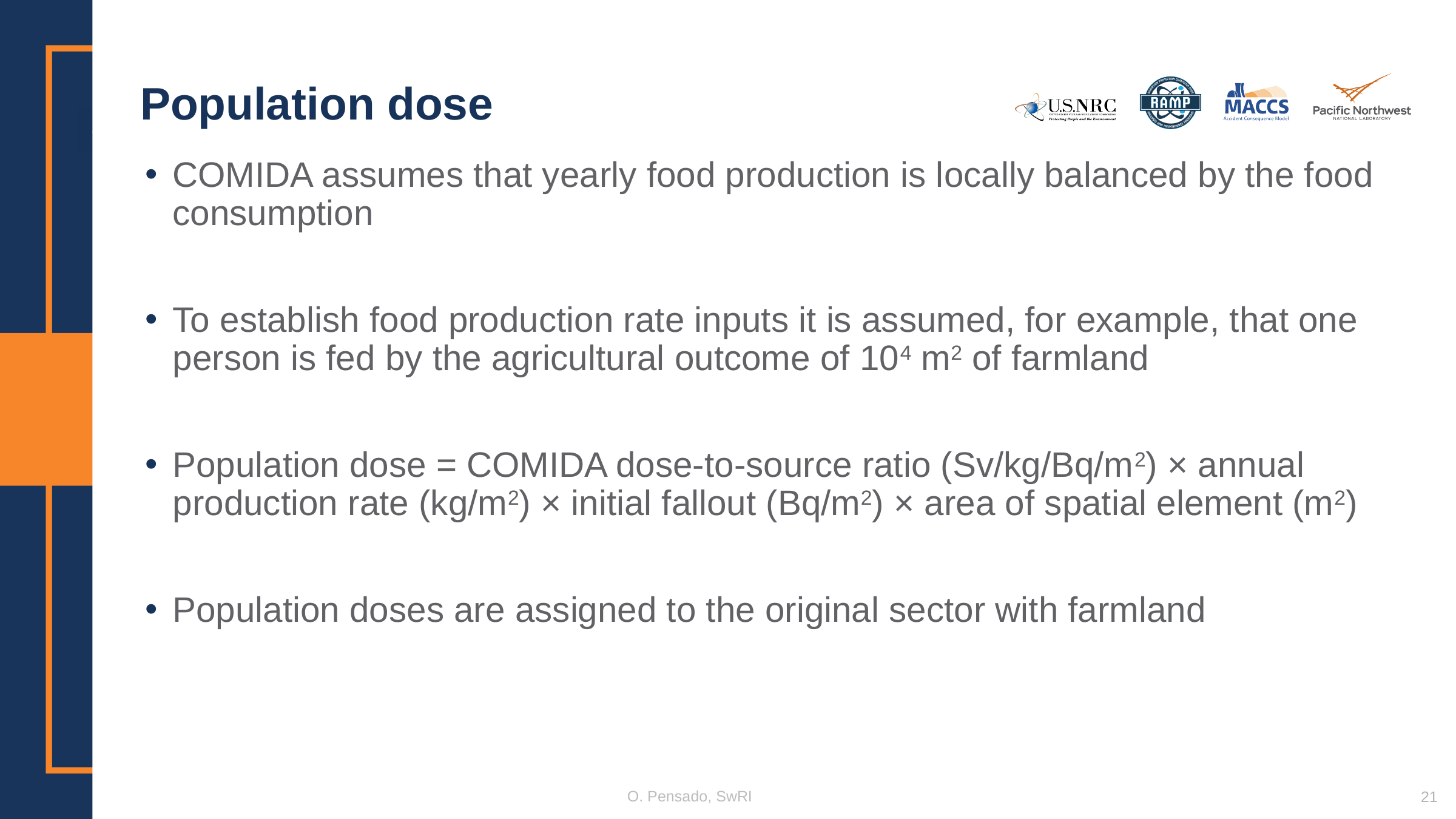

# Population dose
COMIDA assumes that yearly food production is locally balanced by the food consumption

To establish food production rate inputs it is assumed, for example, that one person is fed by the agricultural outcome of 104 m2 of farmland

Population dose = COMIDA dose-to-source ratio (Sv/kg/Bq/m2) × annual production rate (kg/m2) × initial fallout (Bq/m2) × area of spatial element (m2)

Population doses are assigned to the original sector with farmland

O. Pensado, SwRI
21